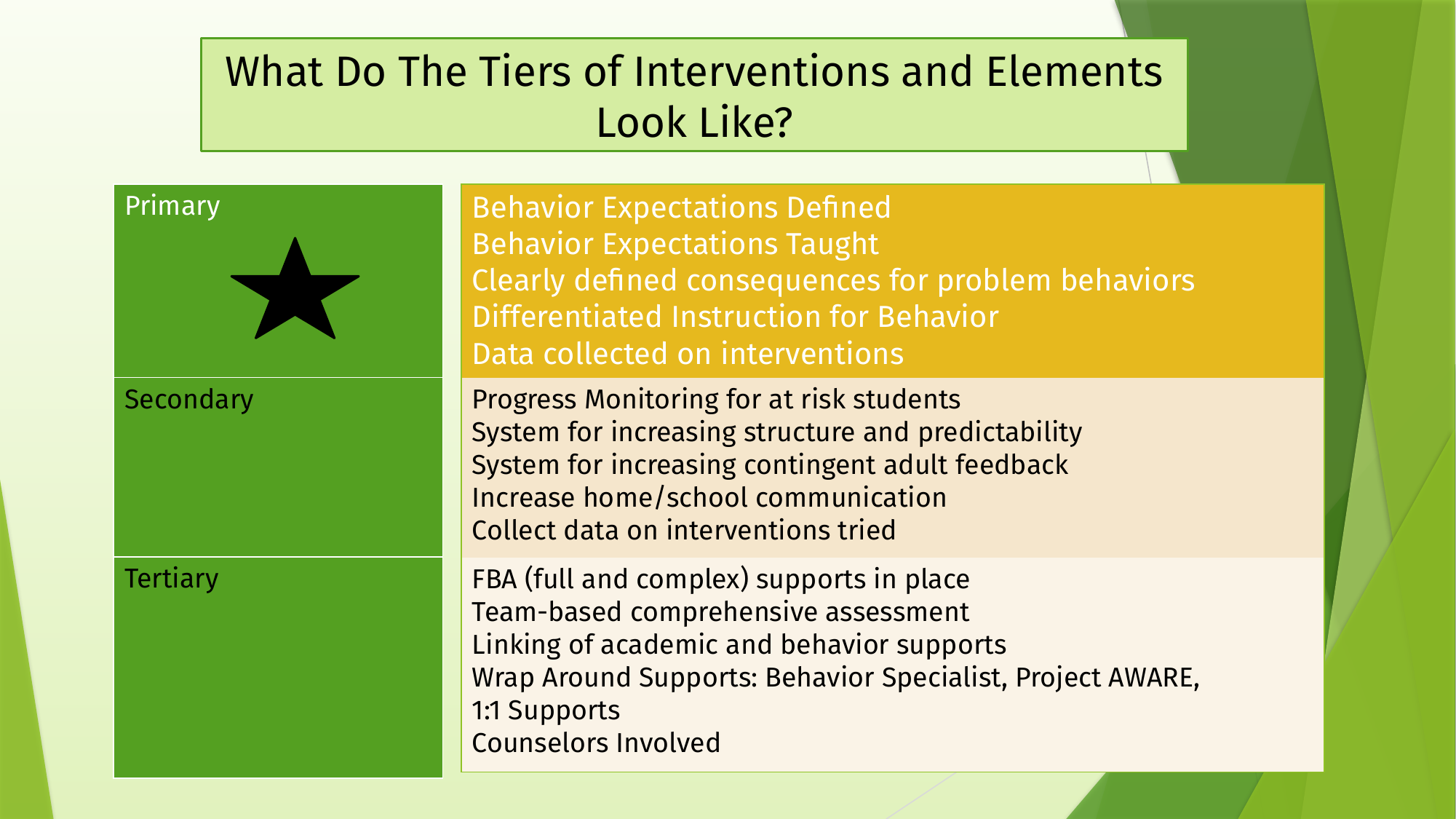

What Do The Tiers of Interventions and Elements Look Like?
| Primary |
| --- |
| Secondary |
| Tertiary |
| Behavior Expectations Defined Behavior Expectations Taught Clearly defined consequences for problem behaviors Differentiated Instruction for Behavior Data collected on interventions |
| --- |
| Progress Monitoring for at risk students System for increasing structure and predictability System for increasing contingent adult feedback Increase home/school communication Collect data on interventions tried |
| FBA (full and complex) supports in place Team-based comprehensive assessment Linking of academic and behavior supports Wrap Around Supports: Behavior Specialist, Project AWARE, 1:1 Supports Counselors Involved |